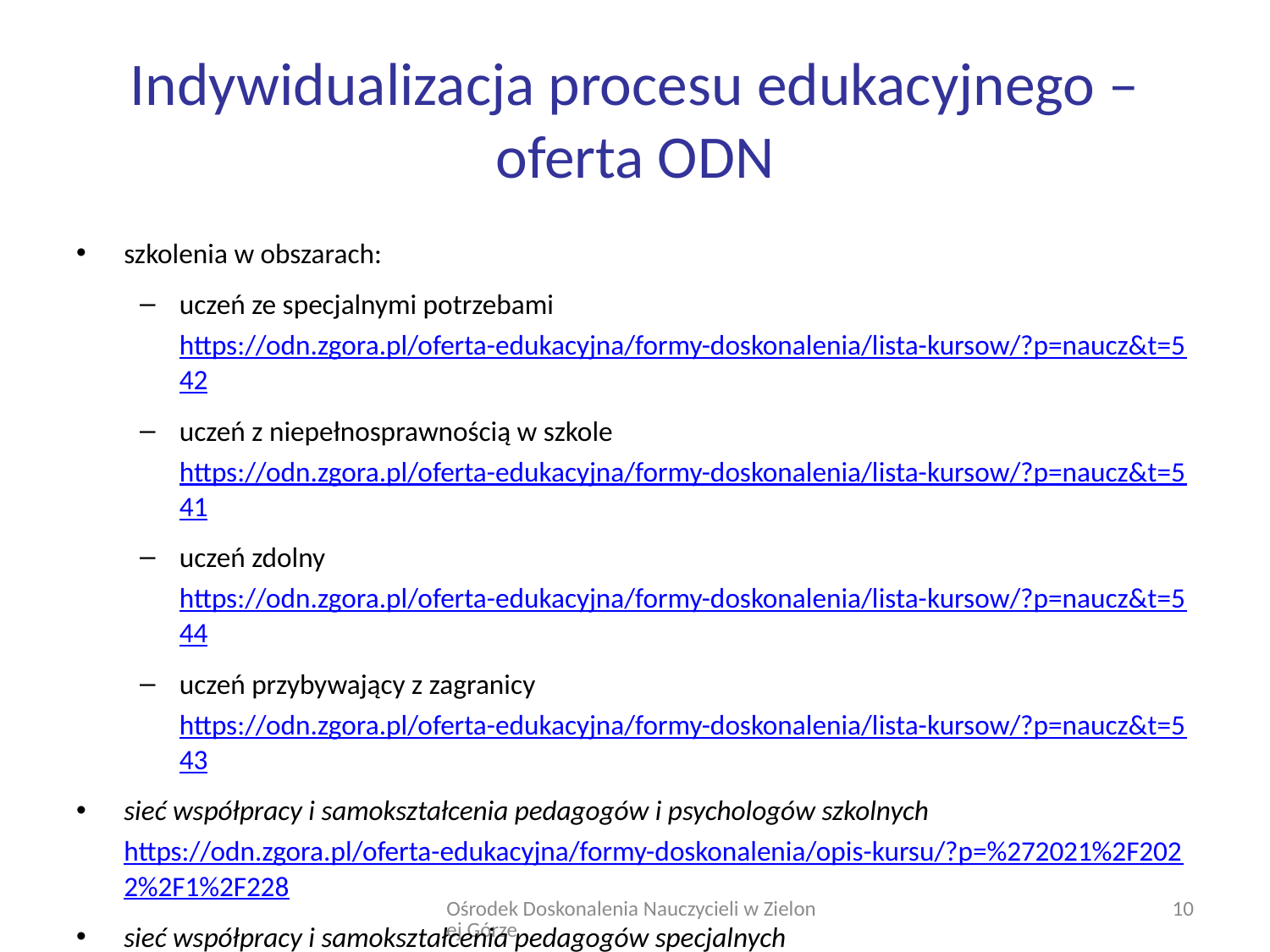

# Indywidualizacja procesu edukacyjnego – oferta ODN
szkolenia w obszarach:
uczeń ze specjalnymi potrzebami https://odn.zgora.pl/oferta-edukacyjna/formy-doskonalenia/lista-kursow/?p=naucz&t=542
uczeń z niepełnosprawnością w szkole https://odn.zgora.pl/oferta-edukacyjna/formy-doskonalenia/lista-kursow/?p=naucz&t=541
uczeń zdolny https://odn.zgora.pl/oferta-edukacyjna/formy-doskonalenia/lista-kursow/?p=naucz&t=544
uczeń przybywający z zagranicy https://odn.zgora.pl/oferta-edukacyjna/formy-doskonalenia/lista-kursow/?p=naucz&t=543
sieć współpracy i samokształcenia pedagogów i psychologów szkolnych https://odn.zgora.pl/oferta-edukacyjna/formy-doskonalenia/opis-kursu/?p=%272021%2F2022%2F1%2F228
sieć współpracy i samokształcenia pedagogów specjalnych https://odn.zgora.pl/oferta-edukacyjna/formy-doskonalenia/opis-kursu/?p=%272021%2F2022%2F1%2F077
Ośrodek Doskonalenia Nauczycieli w Zielonej Górze
10